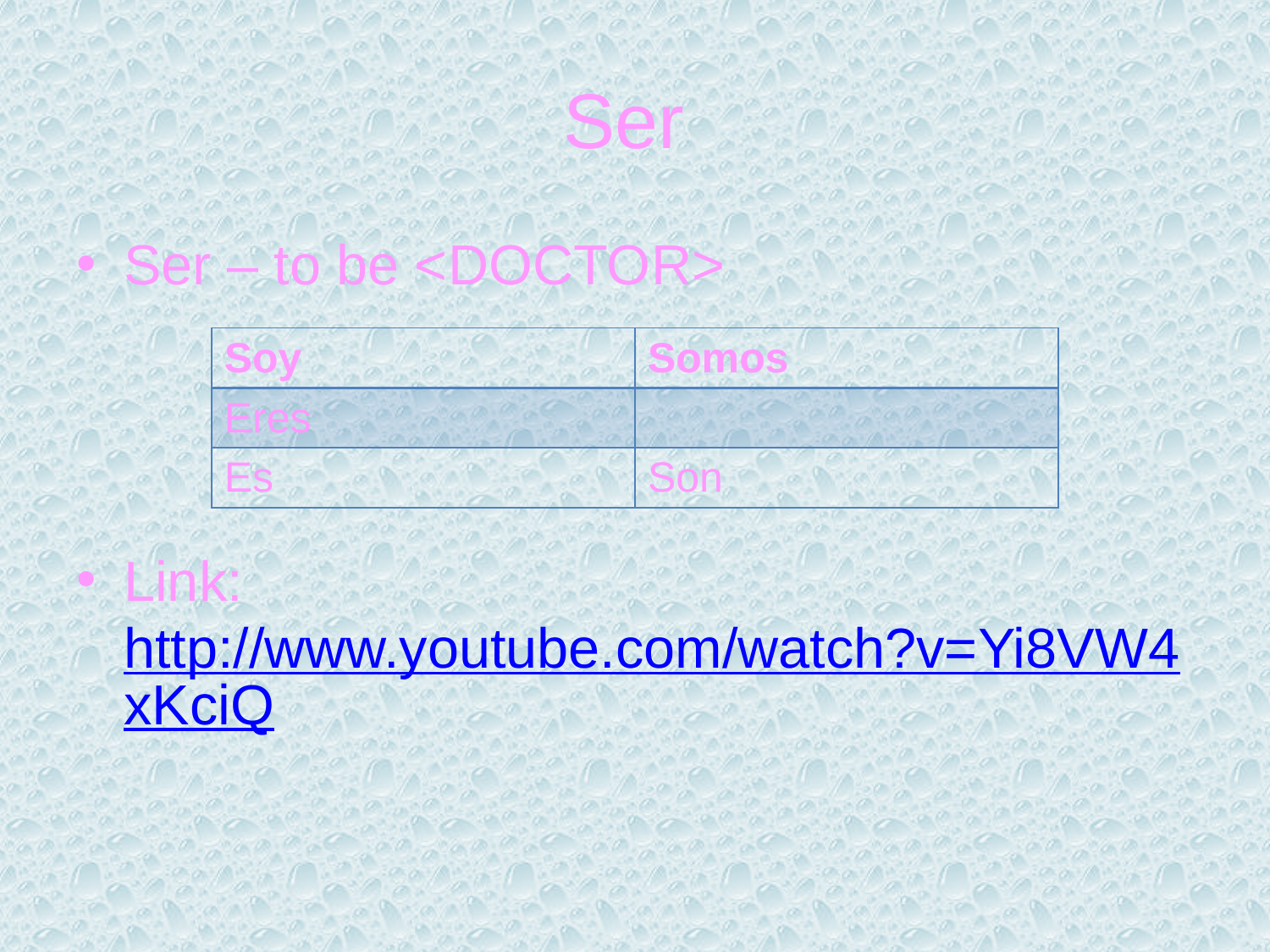

# Ser
Ser – to be <DOCTOR>

Link: http://www.youtube.com/watch?v=Yi8VW4xKciQ
| Soy | Somos |
| --- | --- |
| Eres |  |
| Es | Son |